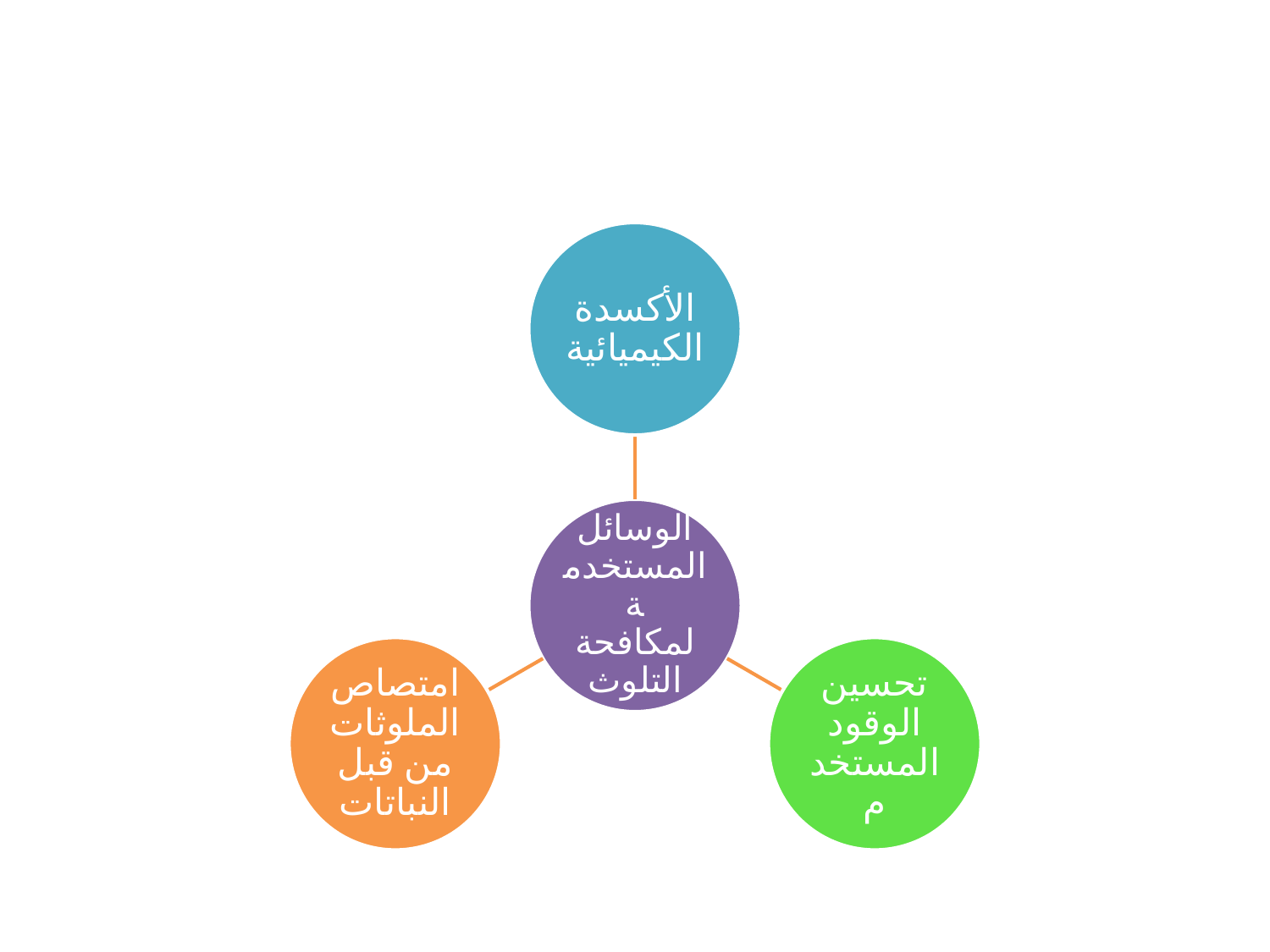

#
الوسائل المستخدمة لمكافحة التلوث

الأكسدة الكيميائية

تحسين الوقود المستخدم

امتصاص الملوثات من قبل النباتات